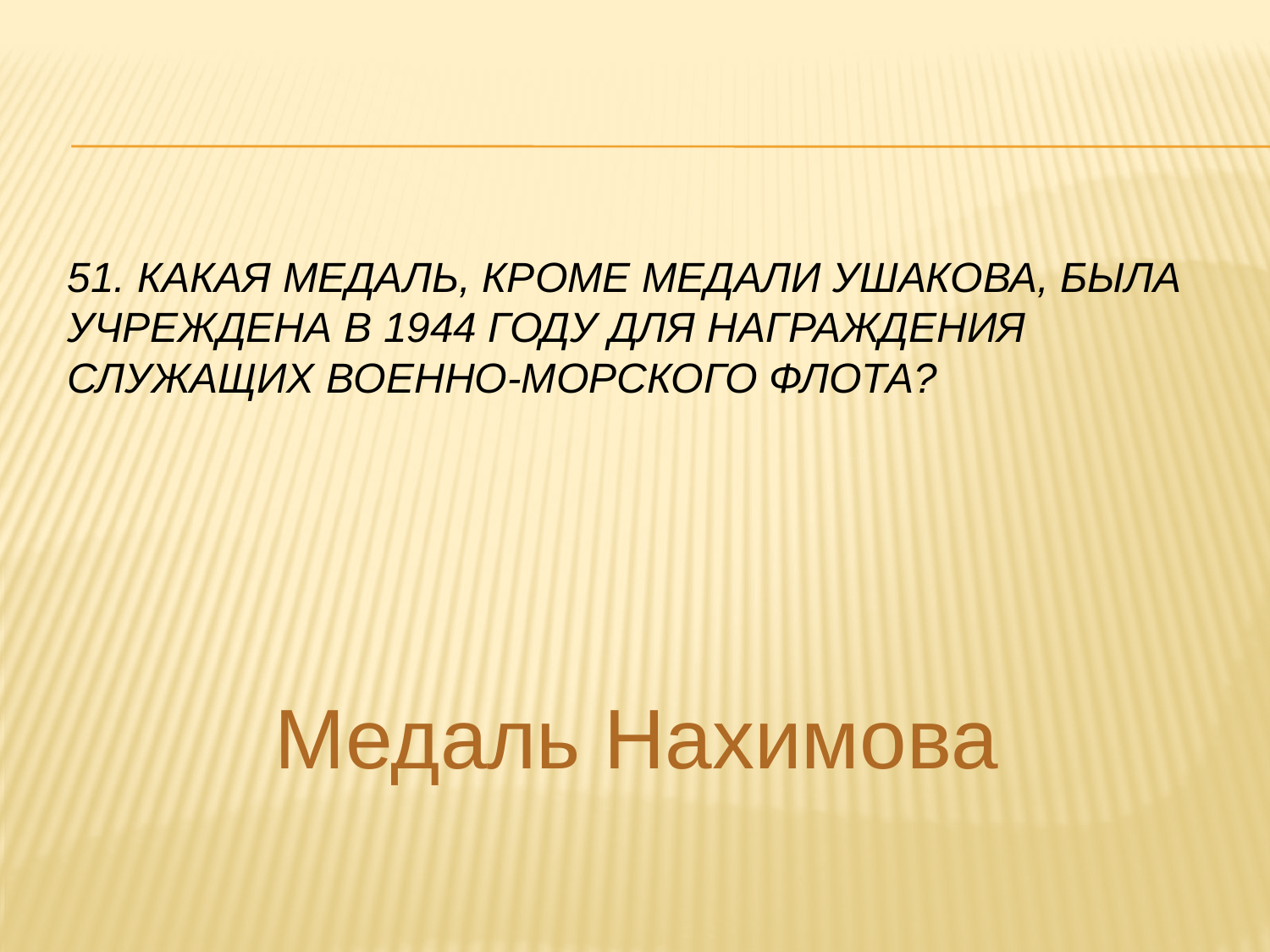

# 51. Какая медаль, кроме медали Ушакова, была учреждена в 1944 году для награждения служащих военно-морского флота?
Медаль Нахимова